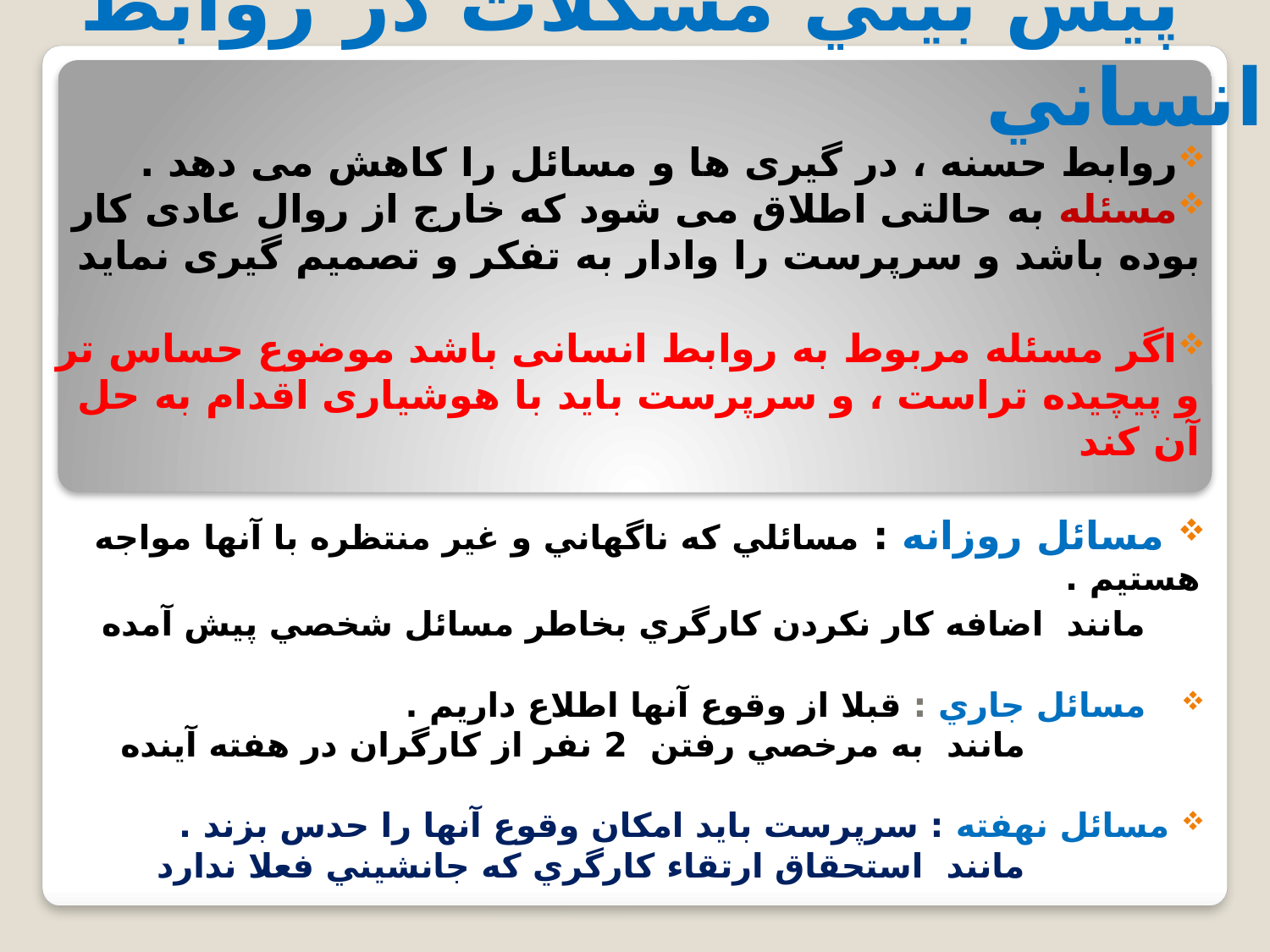

# پيش بيني مشكلات در روابط انساني
روابط حسنه ، در گیری ها و مسائل را کاهش می دهد .
مسئله به حالتی اطلاق می شود که خارج از روال عادی کار بوده باشد و سرپرست را وادار به تفکر و تصمیم گیری نماید

اگر مسئله مربوط به روابط انسانی باشد موضوع حساس تر و پیچیده تراست ، و سرپرست باید با هوشیاری اقدام به حل آن کند

 مسائل روزانه : مسائلي كه ناگهاني و غير منتظره با آنها مواجه هستيم .
    مانند  اضافه كار نكردن كارگري بخاطر مسائل شخصي پيش آمده

   مسائل جاري : قبلا از وقوع آنها اطلاع داريم .
               مانند  به مرخصي رفتن  2 نفر از كارگران در هفته آينده

 مسائل نهفته : سرپرست بايد امكان وقوع آنها را حدس بزند .
               مانند  استحقاق ارتقاء كارگري كه جانشيني فعلا ندارد